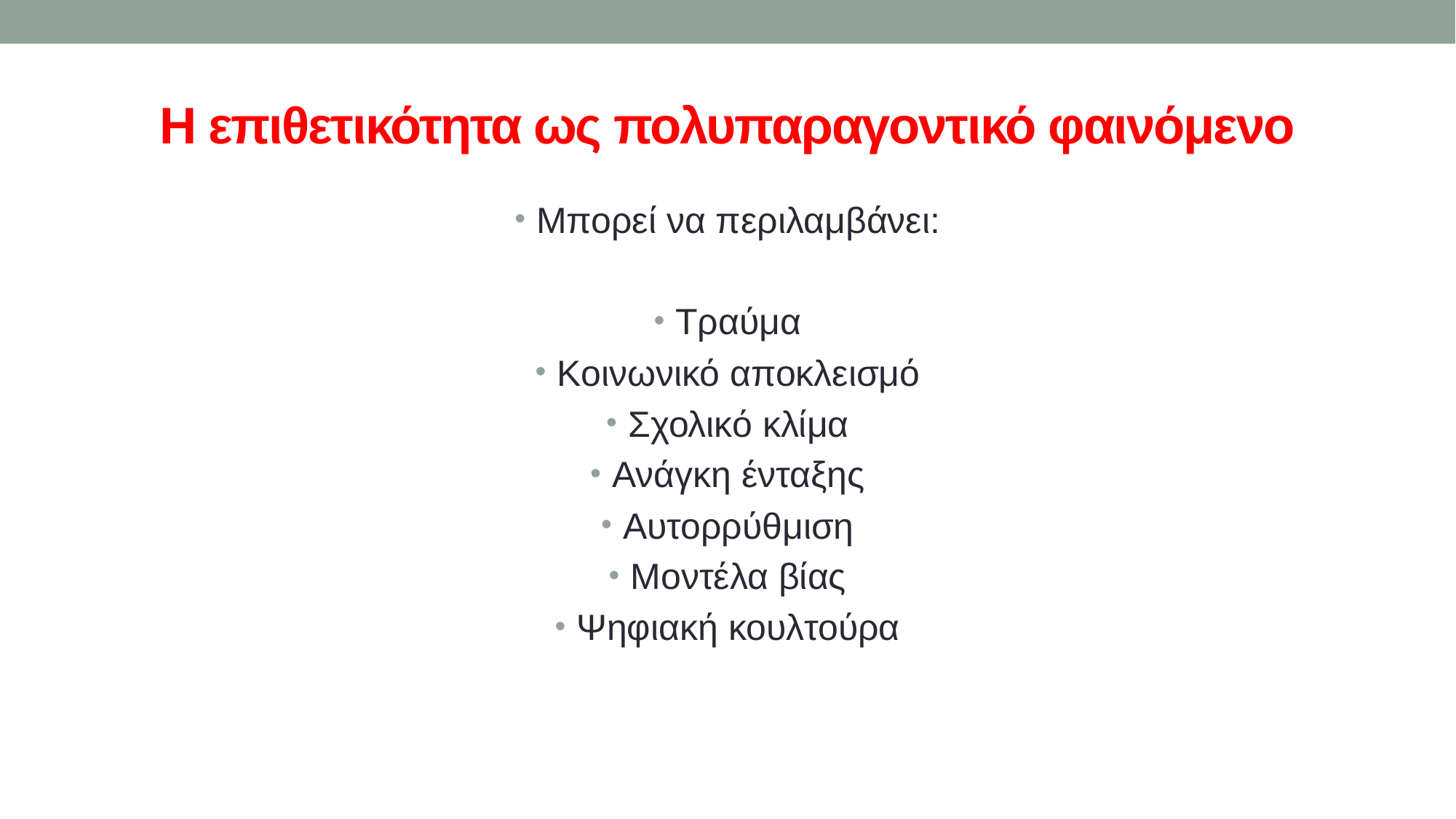

# Η επιθετικότητα ως πολυπαραγοντικό φαινόμενο
Μπορεί να περιλαμβάνει:

Τραύμα
Κοινωνικό αποκλεισμό
Σχολικό κλίμα
Ανάγκη ένταξης
Αυτορρύθμιση
Μοντέλα βίας
Ψηφιακή κουλτούρα